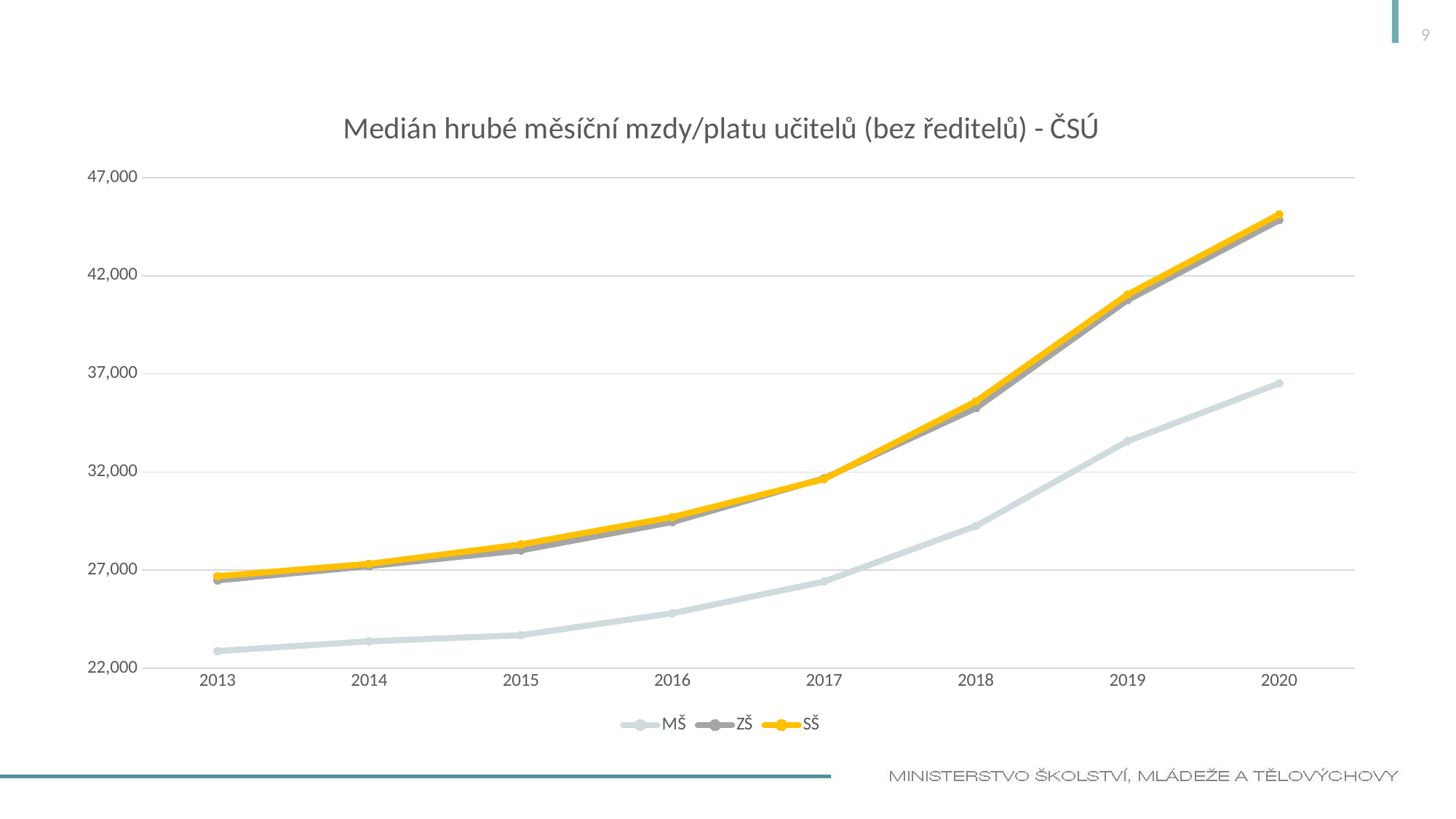

9

### Chart: Medián hrubé měsíční mzdy/platu učitelů (bez ředitelů) - ČSÚ

| Category | MŠ | ZŠ | SŠ |
|---|---|---|---|
| 2013 | 22876.0458 | 26476.7683 | 26689.2235 |
| 2014 | 23373.3352 | 27204.2175 | 27318.7377 |
| 2015 | 23683.2468 | 28006.0352 | 28305.9272 |
| 2016 | 24803.5033 | 29451.8603 | 29703.3823 |
| 2017 | 26419.1987 | 31676.6408 | 31640.3158 |
| 2018 | 29241.797 | 35251.6605 | 35597.4056 |
| 2019 | 33566.9989 | 40757.0626 | 41038.3524 |
| 2020 | 36520.0388 | 44828.499 | 45128.341 |